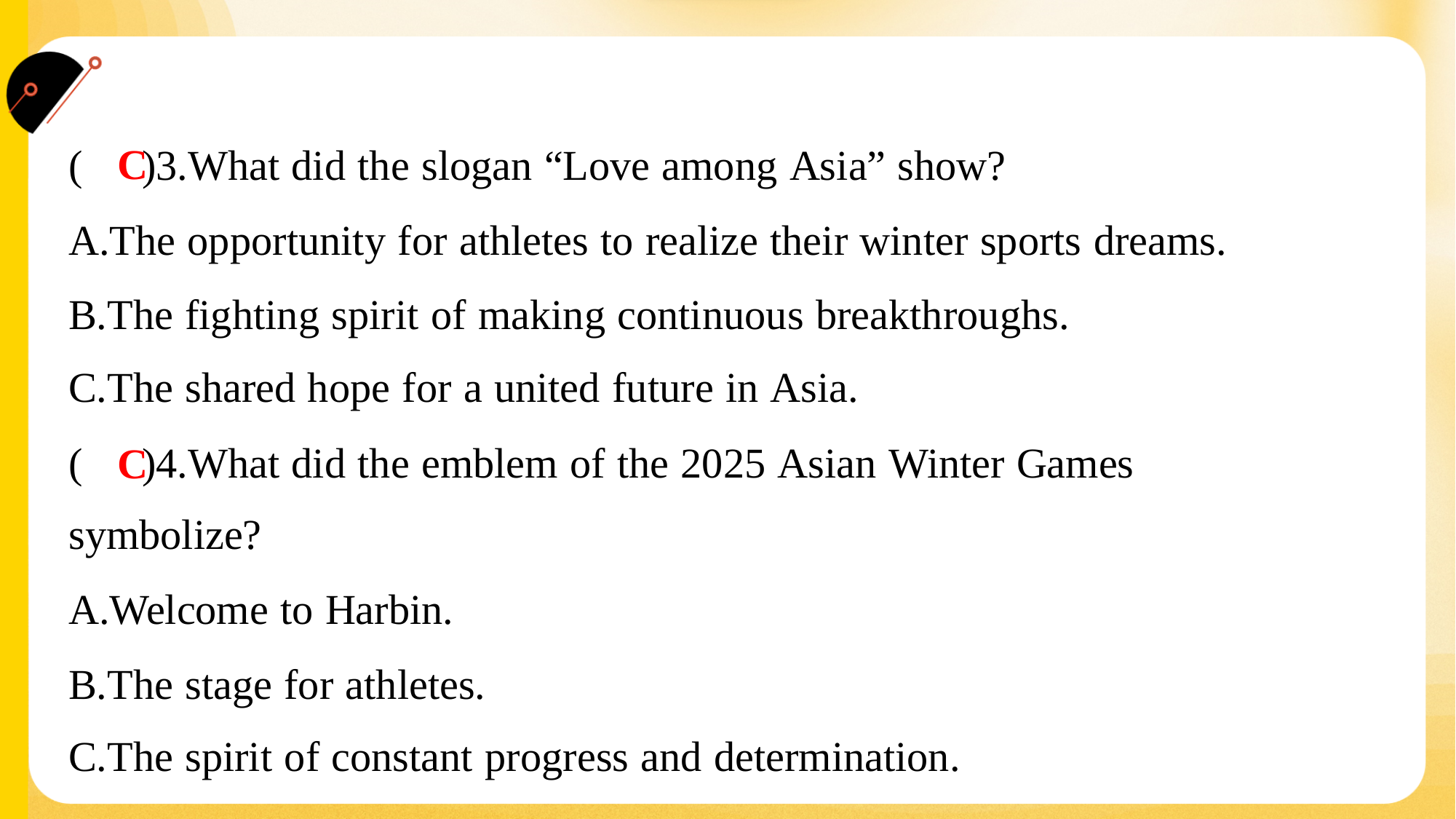

C
(     )3.What did the slogan “Love among Asia” show?
A.The opportunity for athletes to realize their winter sports dreams.
B.The fighting spirit of making continuous breakthroughs.
C.The shared hope for a united future in Asia.
(     )4.What did the emblem of the 2025 Asian Winter Games
symbolize?
C
A.Welcome to Harbin.
B.The stage for athletes.
C.The spirit of constant progress and determination.